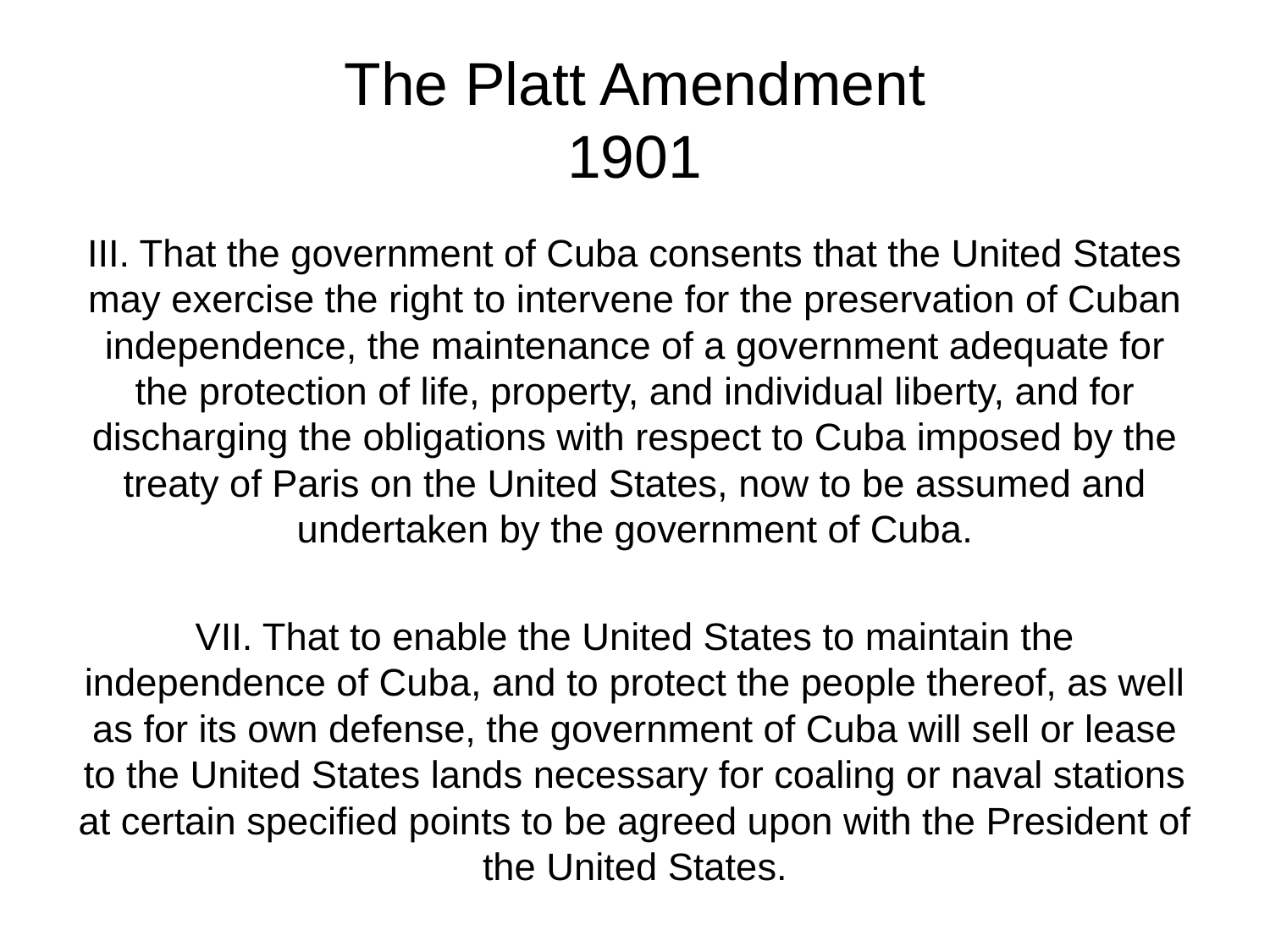

# The Platt Amendment 1901
III. That the government of Cuba consents that the United States may exercise the right to intervene for the preservation of Cuban independence, the maintenance of a government adequate for the protection of life, property, and individual liberty, and for discharging the obligations with respect to Cuba imposed by the treaty of Paris on the United States, now to be assumed and undertaken by the government of Cuba.

VII. That to enable the United States to maintain the independence of Cuba, and to protect the people thereof, as well as for its own defense, the government of Cuba will sell or lease to the United States lands necessary for coaling or naval stations at certain specified points to be agreed upon with the President of the United States.